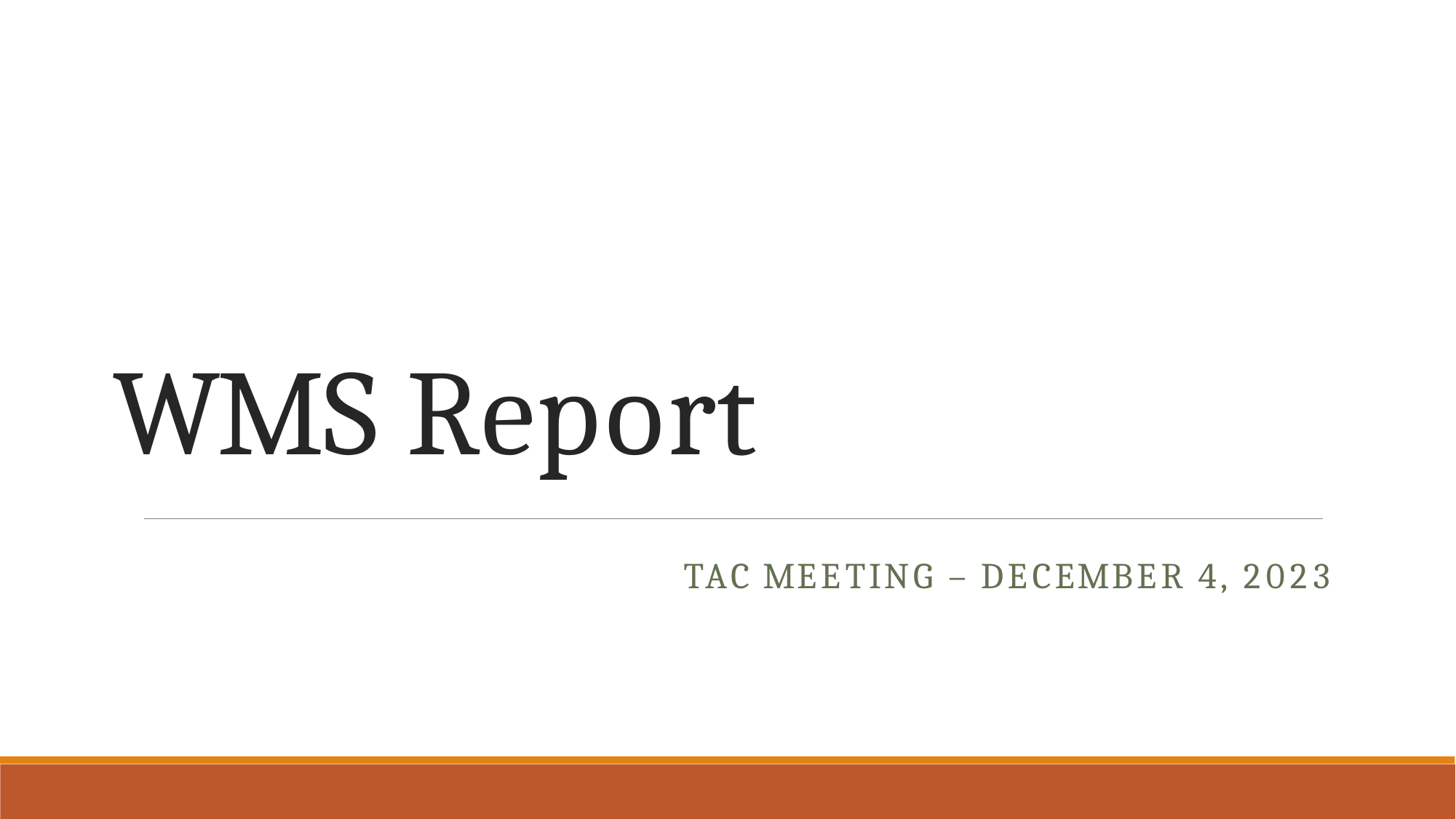

# WMS Report
TAC Meeting – December 4, 2023